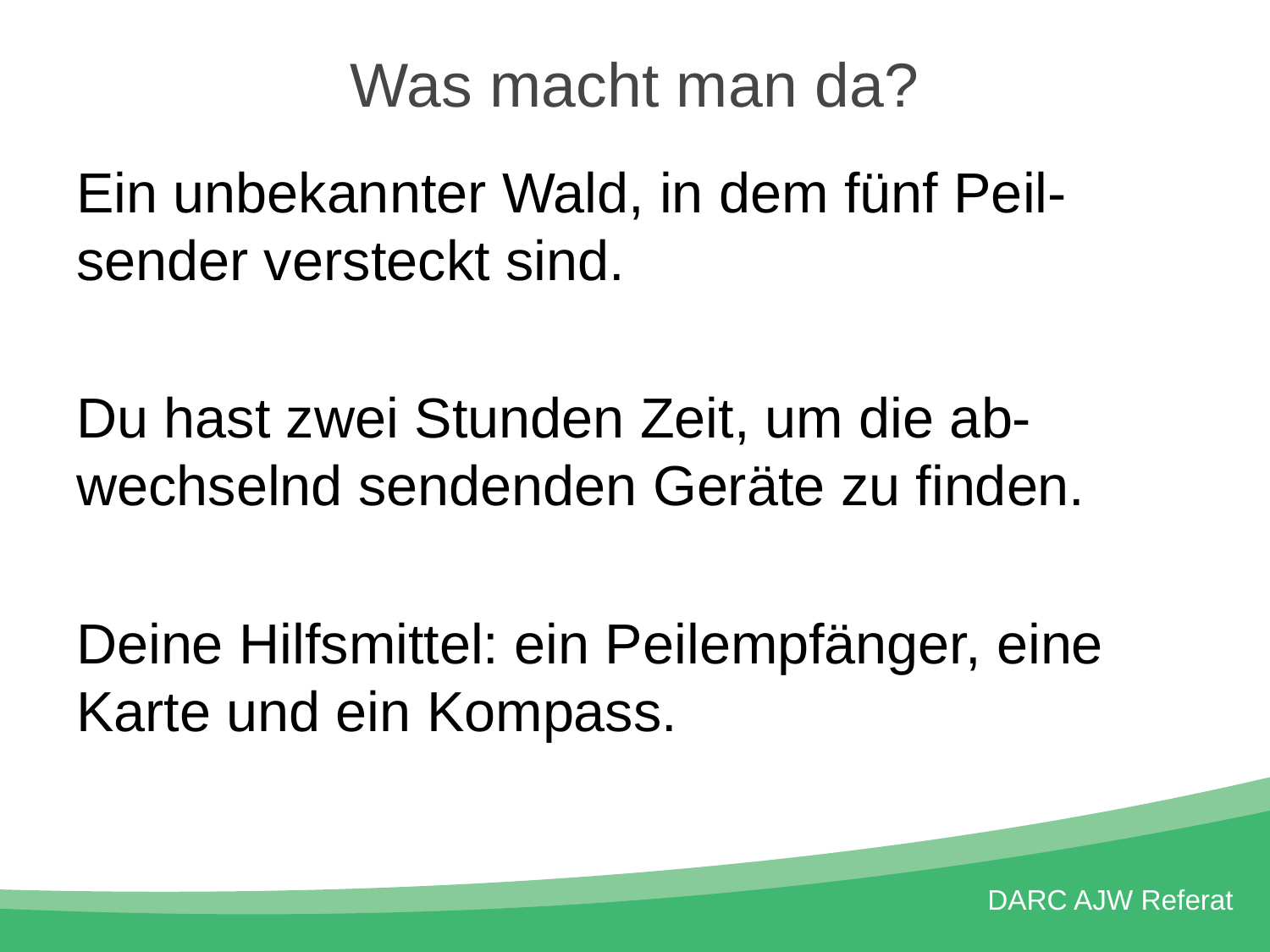

# Was macht man da?
Ein unbekannter Wald, in dem fünf Peil-sender versteckt sind.

Du hast zwei Stunden Zeit, um die ab-wechselnd sendenden Geräte zu finden.

Deine Hilfsmittel: ein Peilempfänger, eine Karte und ein Kompass.